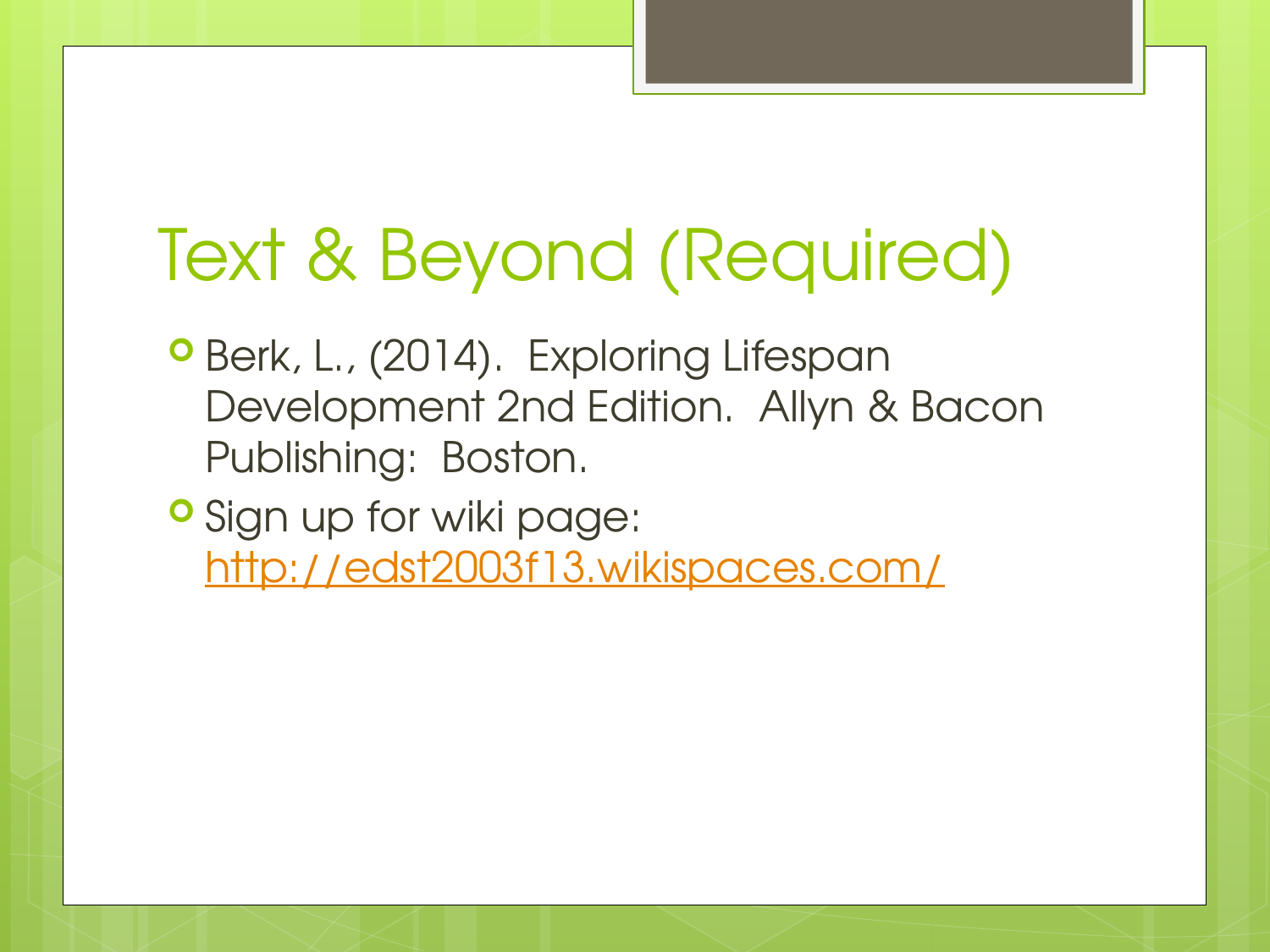

# Text & Beyond (Required)
Berk, L., (2014).  Exploring Lifespan Development 2nd Edition.  Allyn & Bacon Publishing:  Boston.
Sign up for wiki page: http://edst2003f13.wikispaces.com/